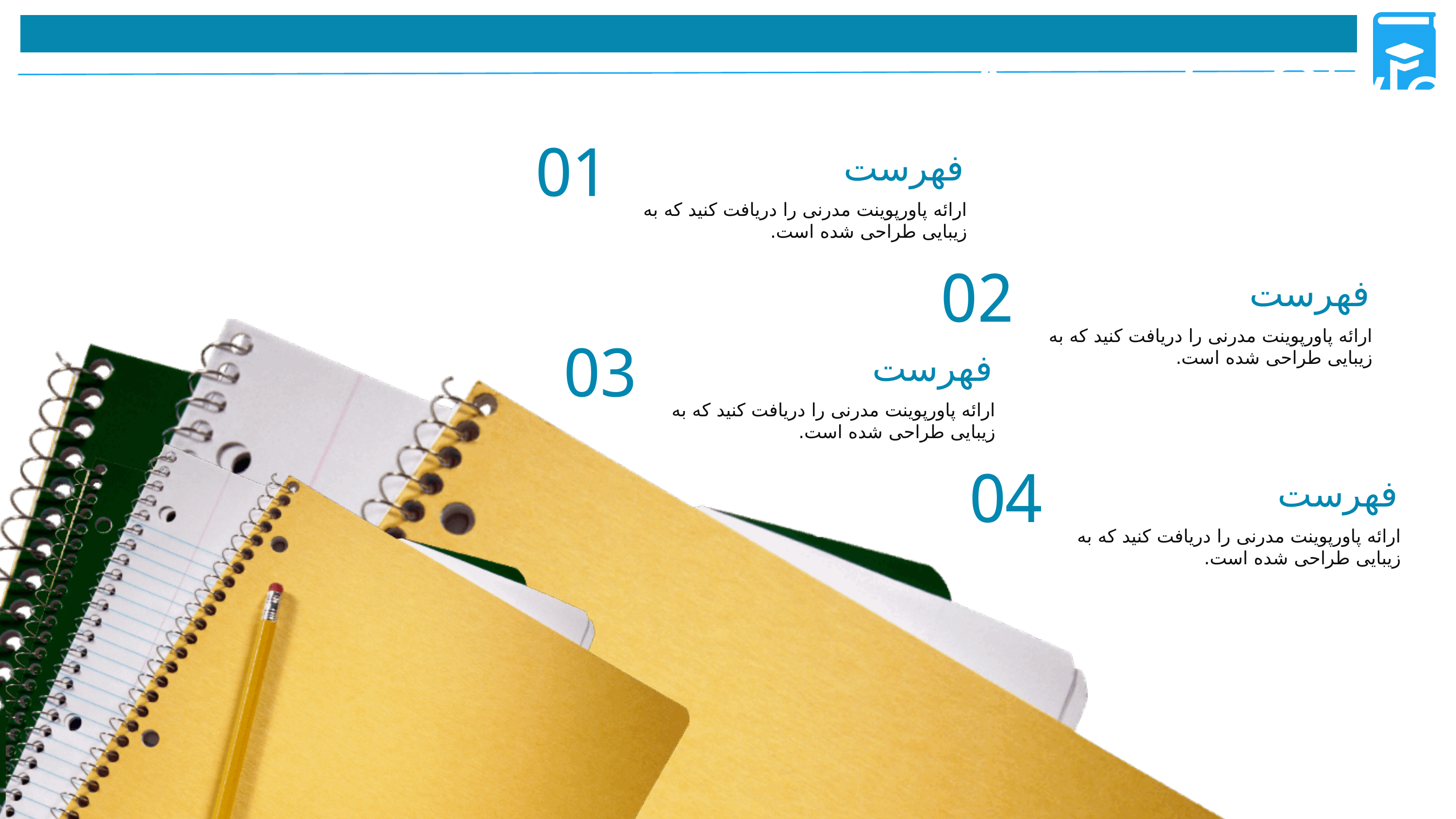

Agenda Style

01
فهرست
ارائه پاورپوینت مدرنی را دریافت کنید که به زیبایی طراحی شده است.
02
فهرست

ارائه پاورپوینت مدرنی را دریافت کنید که به زیبایی طراحی شده است.
03
فهرست
ارائه پاورپوینت مدرنی را دریافت کنید که به زیبایی طراحی شده است.

04
فهرست
ارائه پاورپوینت مدرنی را دریافت کنید که به زیبایی طراحی شده است.